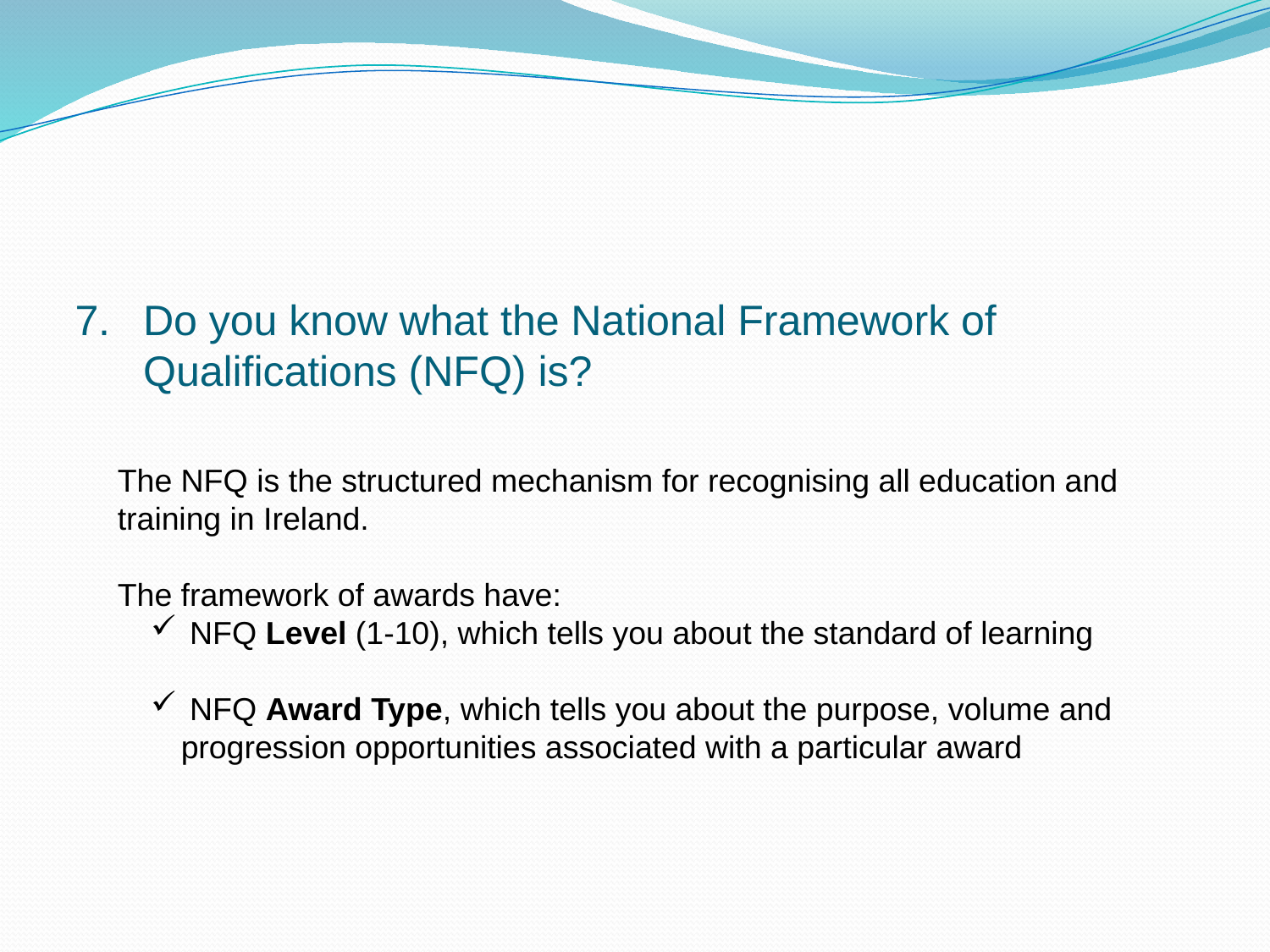

# Do you know what the National Framework of Qualifications (NFQ) is?

The NFQ is the structured mechanism for recognising all education and training in Ireland.

The framework of awards have:
 NFQ Level (1-10), which tells you about the standard of learning

 NFQ Award Type, which tells you about the purpose, volume and progression opportunities associated with a particular award